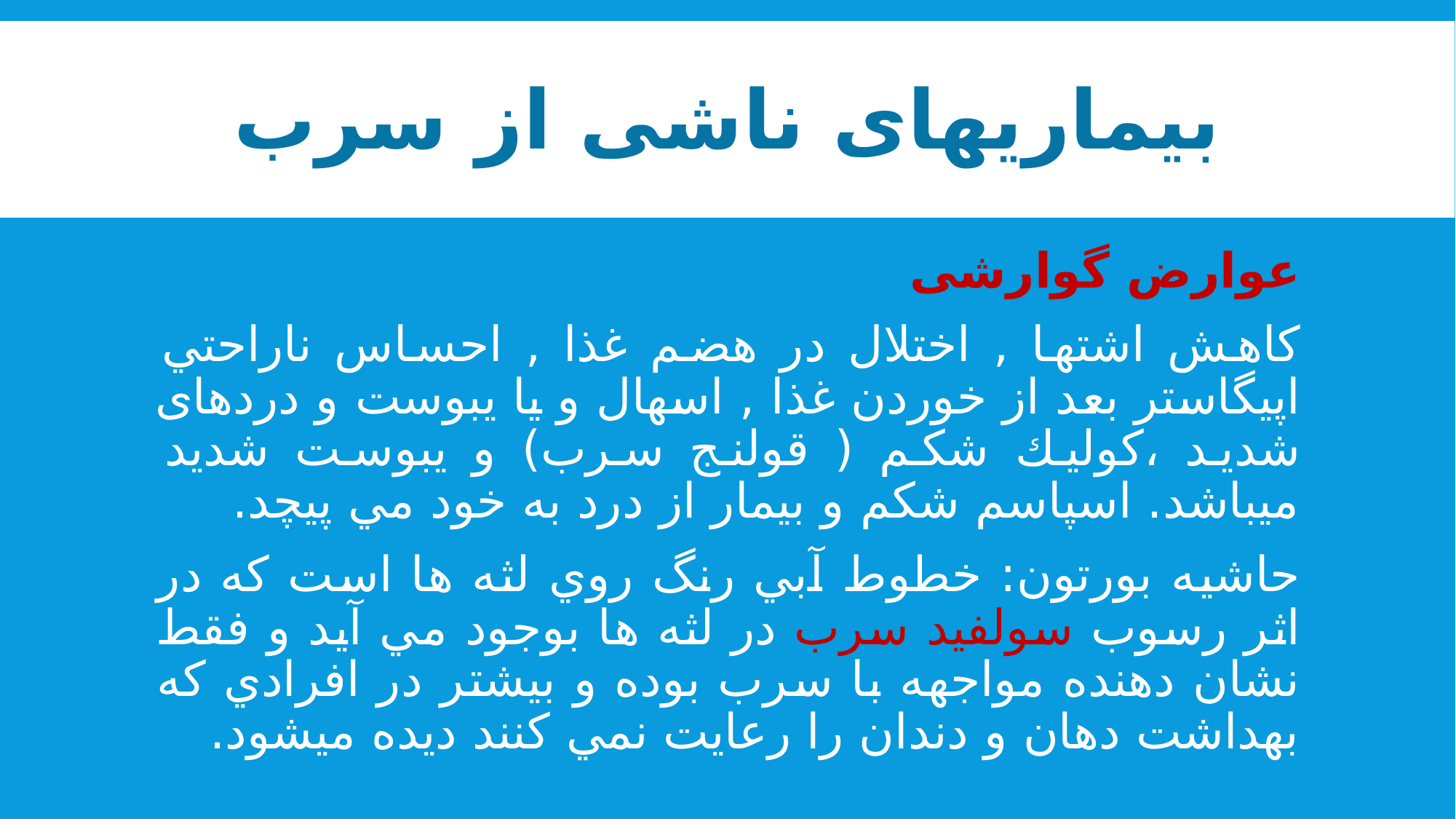

# بیماریهای ناشی از سرب
عوارض گوارشی
كاهش اشتها , اختلال در هضم غذا , احساس ناراحتي اپيگاستر بعد از خوردن غذا , اسهال و يا يبوست و دردهای شدید ،كوليك شكم ( قولنج سرب) و يبوست شديد میباشد. اسپاسم شکم و بيمار از درد به خود مي پيچد.
حاشيه بورتون: خطوط آبي رنگ روي لثه ها است كه در اثر رسوب سولفيد سرب در لثه ها بوجود مي آيد و فقط نشان دهنده مواجهه با سرب بوده و بيشتر در افرادي كه بهداشت دهان و دندان را رعايت نمي كنند ديده ميشود.